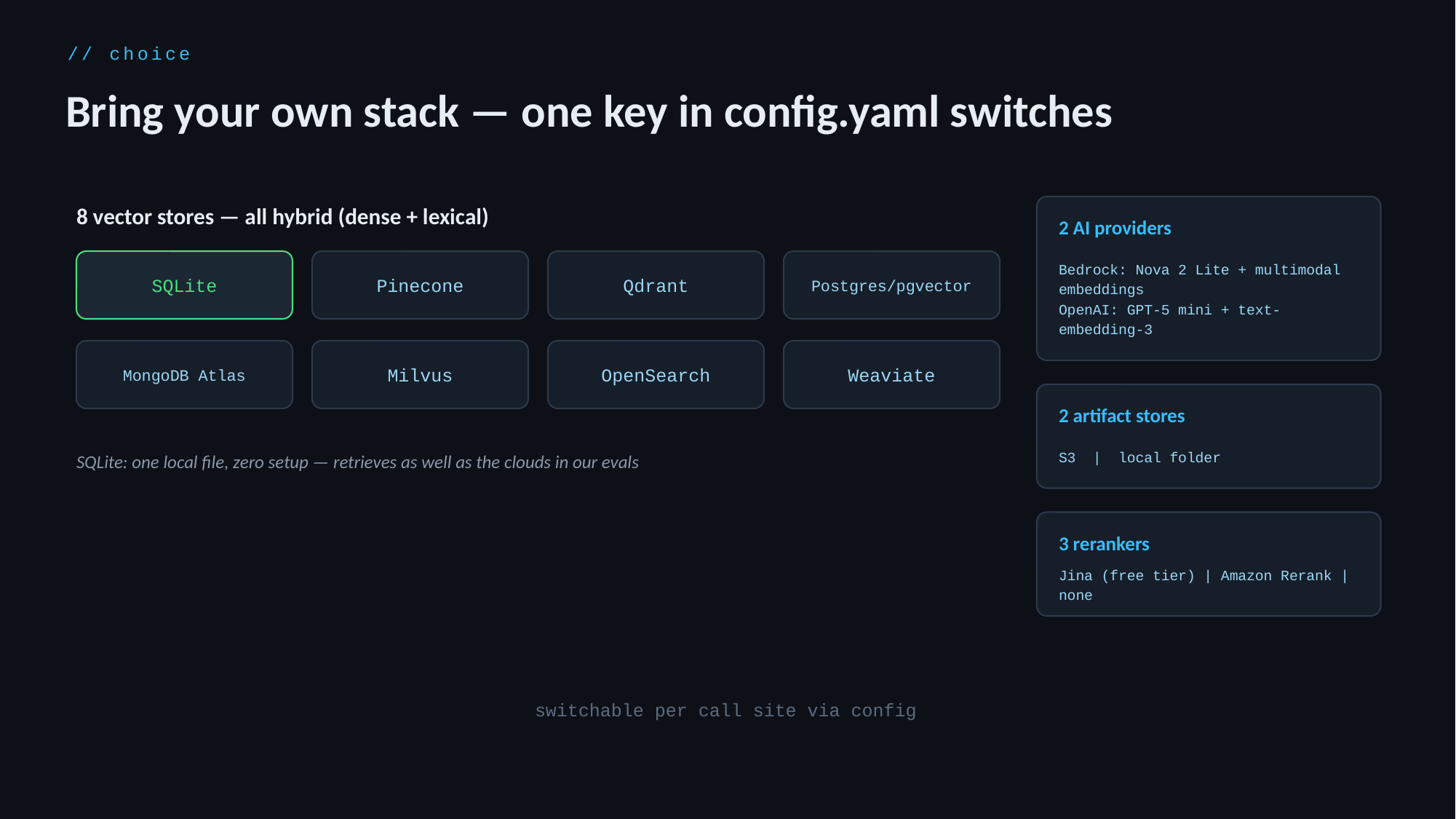

// choice
Bring your own stack — one key in config.yaml switches
8 vector stores — all hybrid (dense + lexical)

2 AI providers
Bedrock: Nova 2 Lite + multimodal embeddings
OpenAI: GPT-5 mini + text-embedding-3

SQLite

Pinecone

Qdrant

Postgres/pgvector

MongoDB Atlas

Milvus

OpenSearch

Weaviate

2 artifact stores
S3  |  local folder
SQLite: one local file, zero setup — retrieves as well as the clouds in our evals

3 rerankers
Jina (free tier) | Amazon Rerank | none
switchable per call site via config